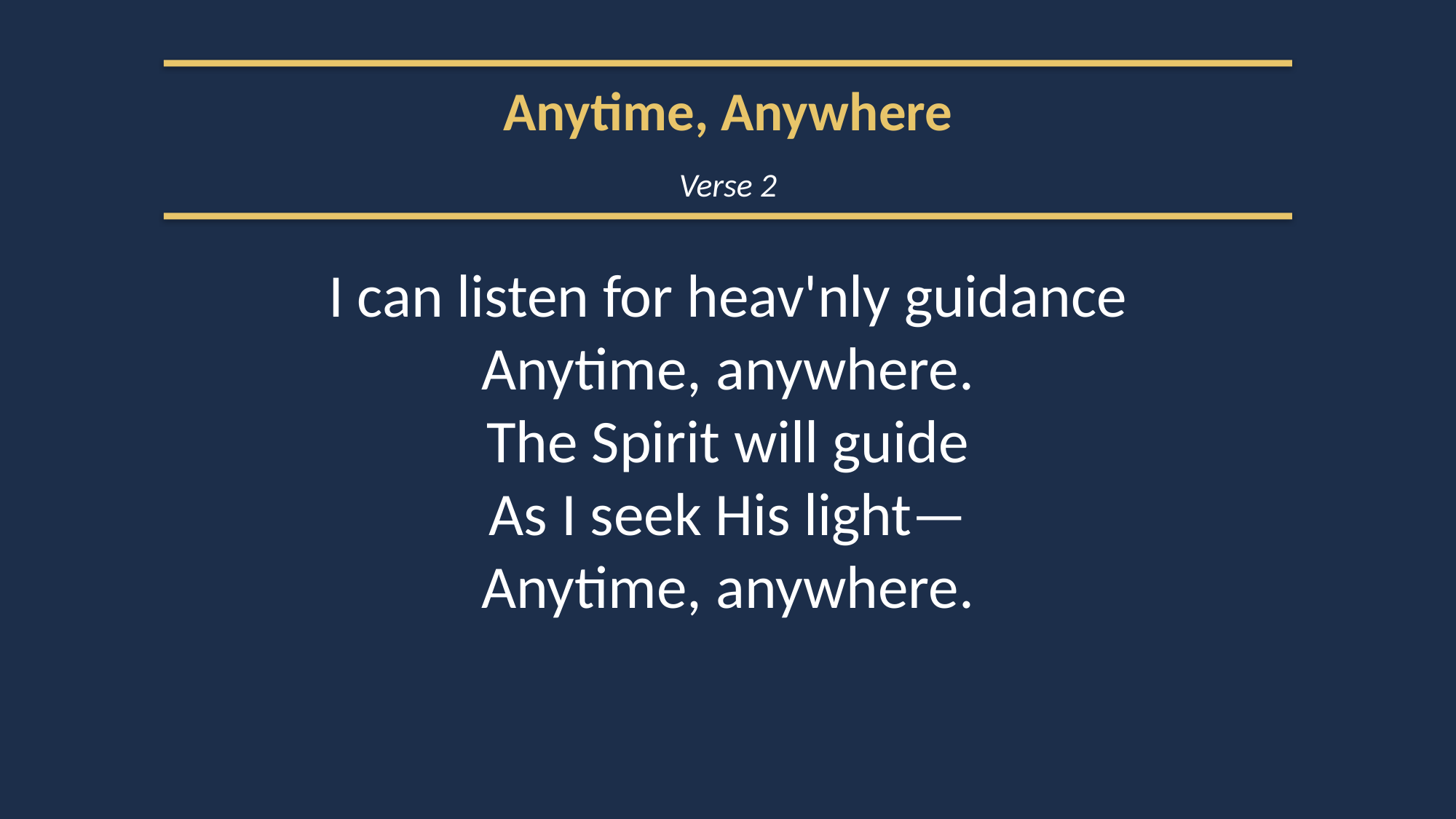

Anytime, Anywhere
Verse 2

I can listen for heav'nly guidance
Anytime, anywhere.
The Spirit will guide
As I seek His light—
Anytime, anywhere.